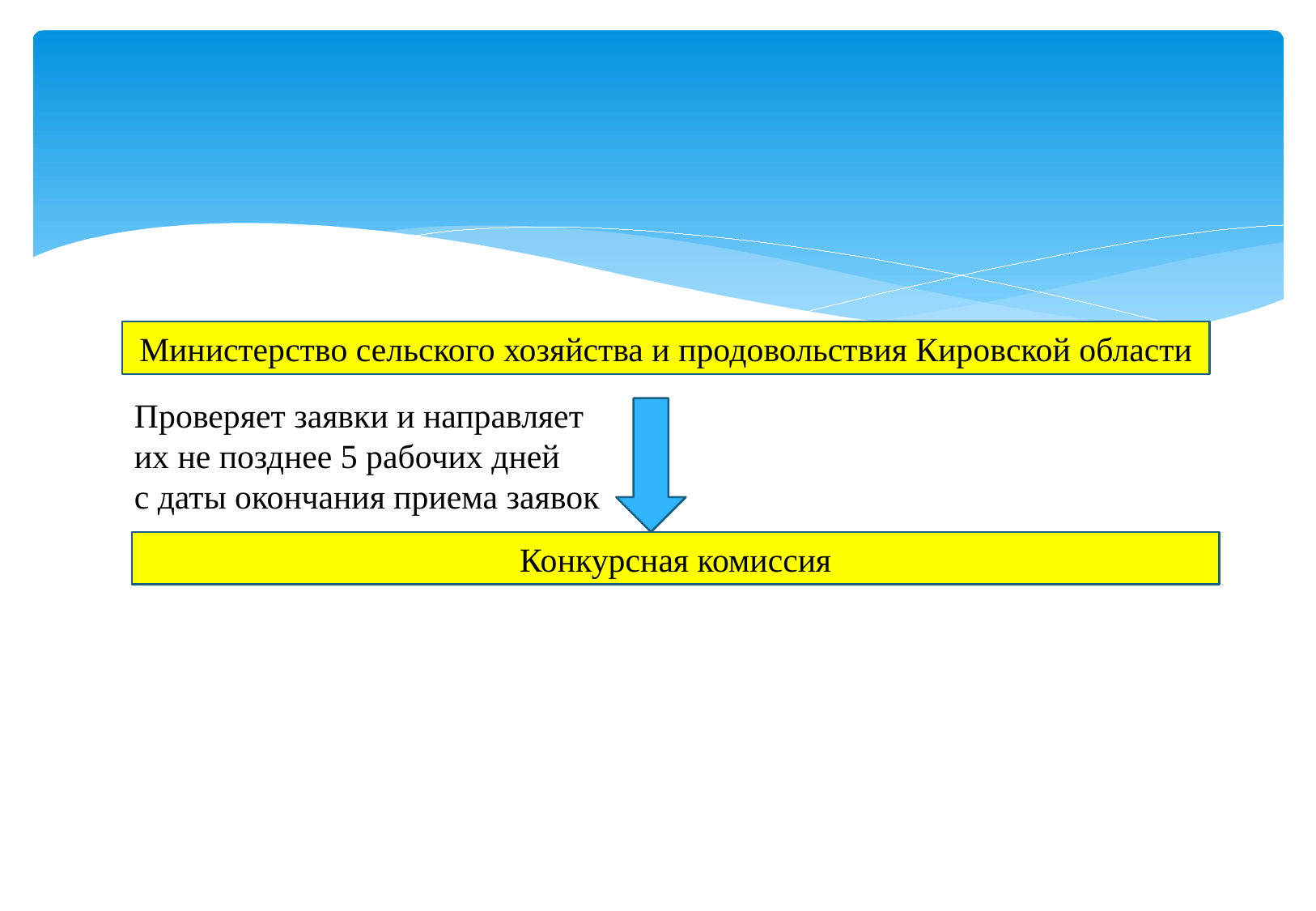

Министерство сельского хозяйства и продовольствия Кировской области
Проверяет заявки и направляет их не позднее 5 рабочих дней
с даты окончания приема заявок

Конкурсная комиссия